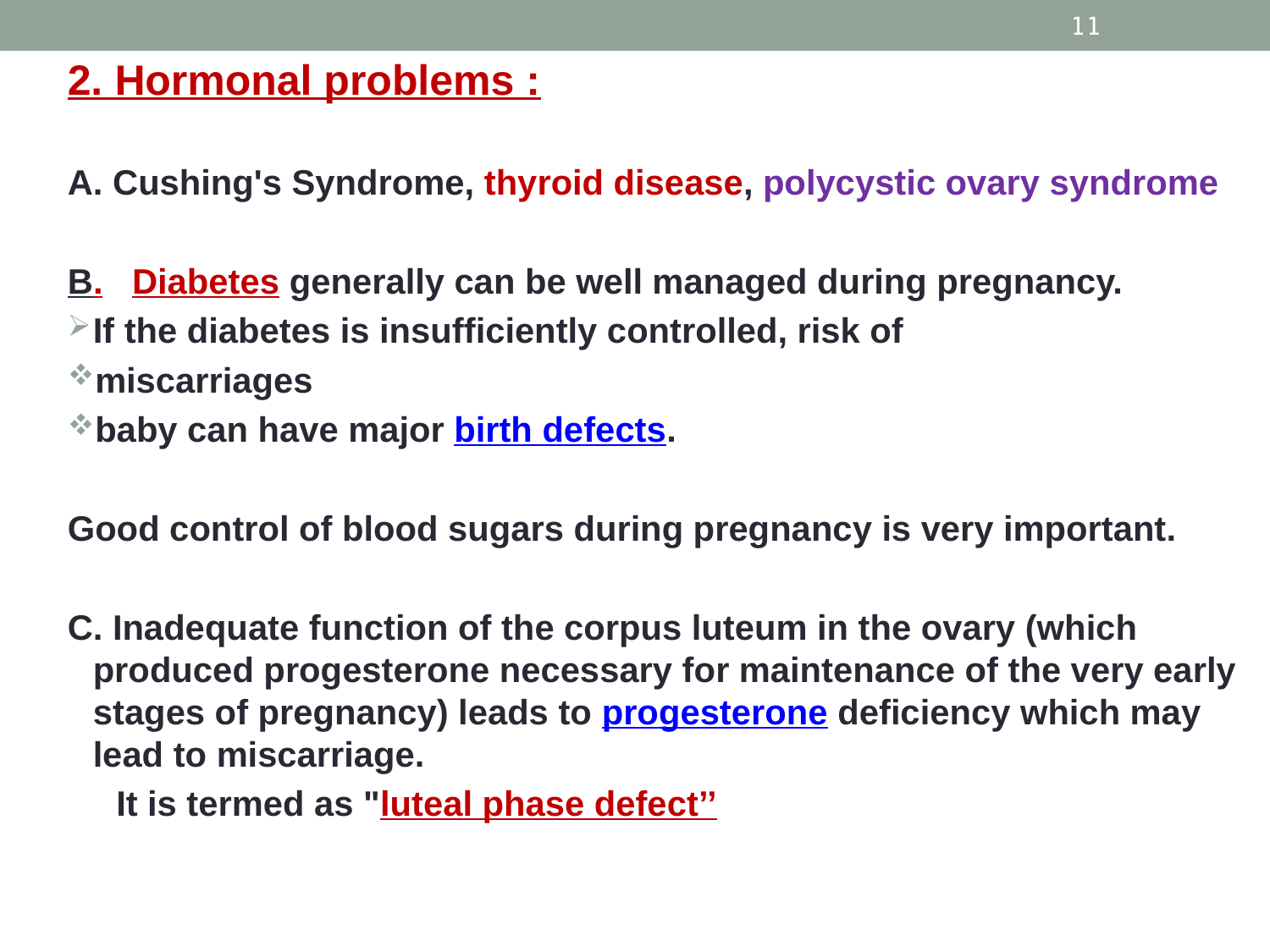

11
2. Hormonal problems :

A. Cushing's Syndrome, thyroid disease, polycystic ovary syndrome

B.   Diabetes generally can be well managed during pregnancy.
If the diabetes is insufficiently controlled, risk of
miscarriages
baby can have major birth defects.

Good control of blood sugars during pregnancy is very important.

C. Inadequate function of the corpus luteum in the ovary (which produced progesterone necessary for maintenance of the very early stages of pregnancy) leads to progesterone deficiency which may lead to miscarriage.
     It is termed as "luteal phase defect’’